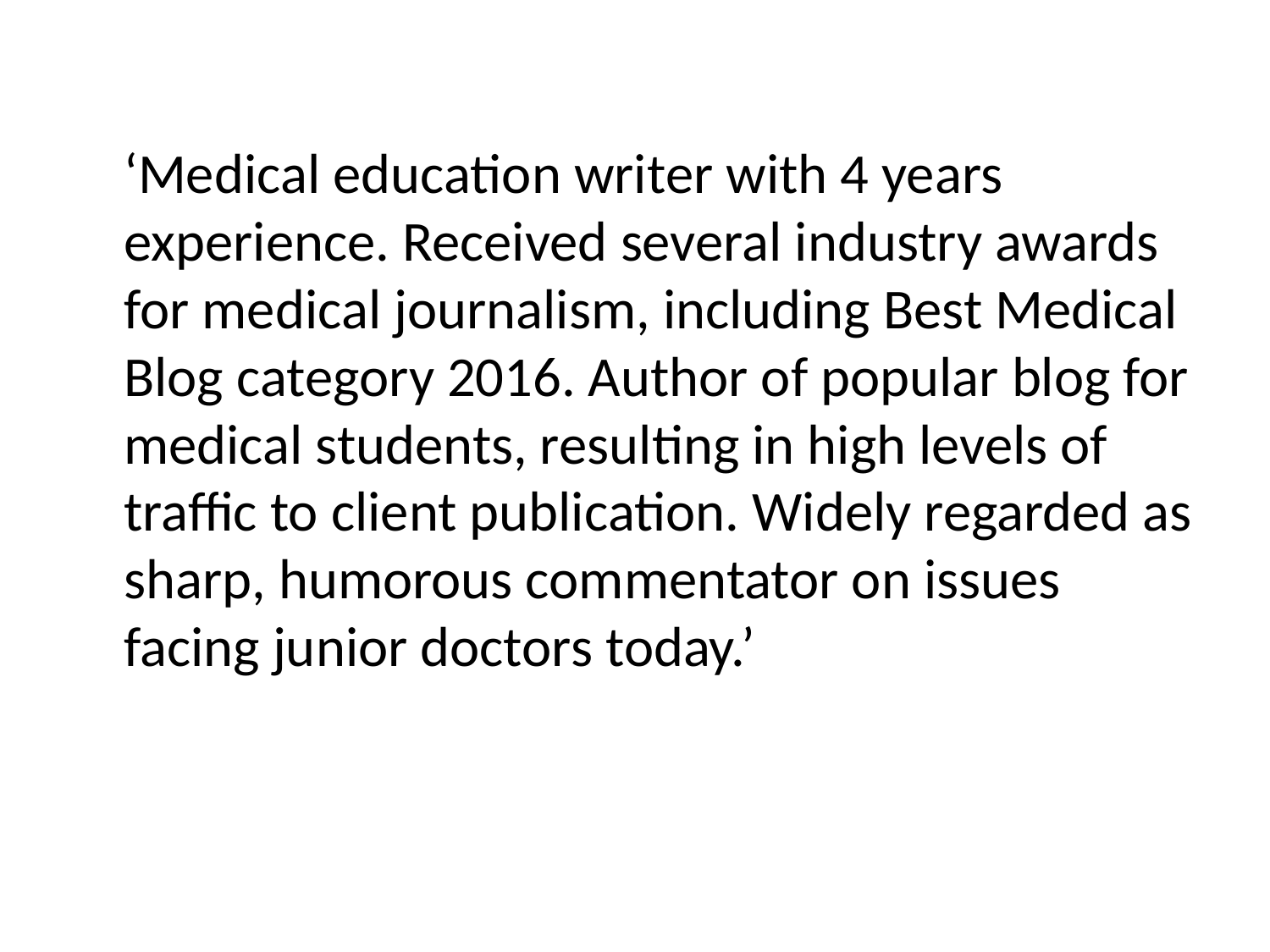

‘Medical education writer with 4 years experience. Received several industry awards for medical journalism, including Best Medical Blog category 2016. Author of popular blog for medical students, resulting in high levels of traffic to client publication. Widely regarded as sharp, humorous commentator on issues facing junior doctors today.’